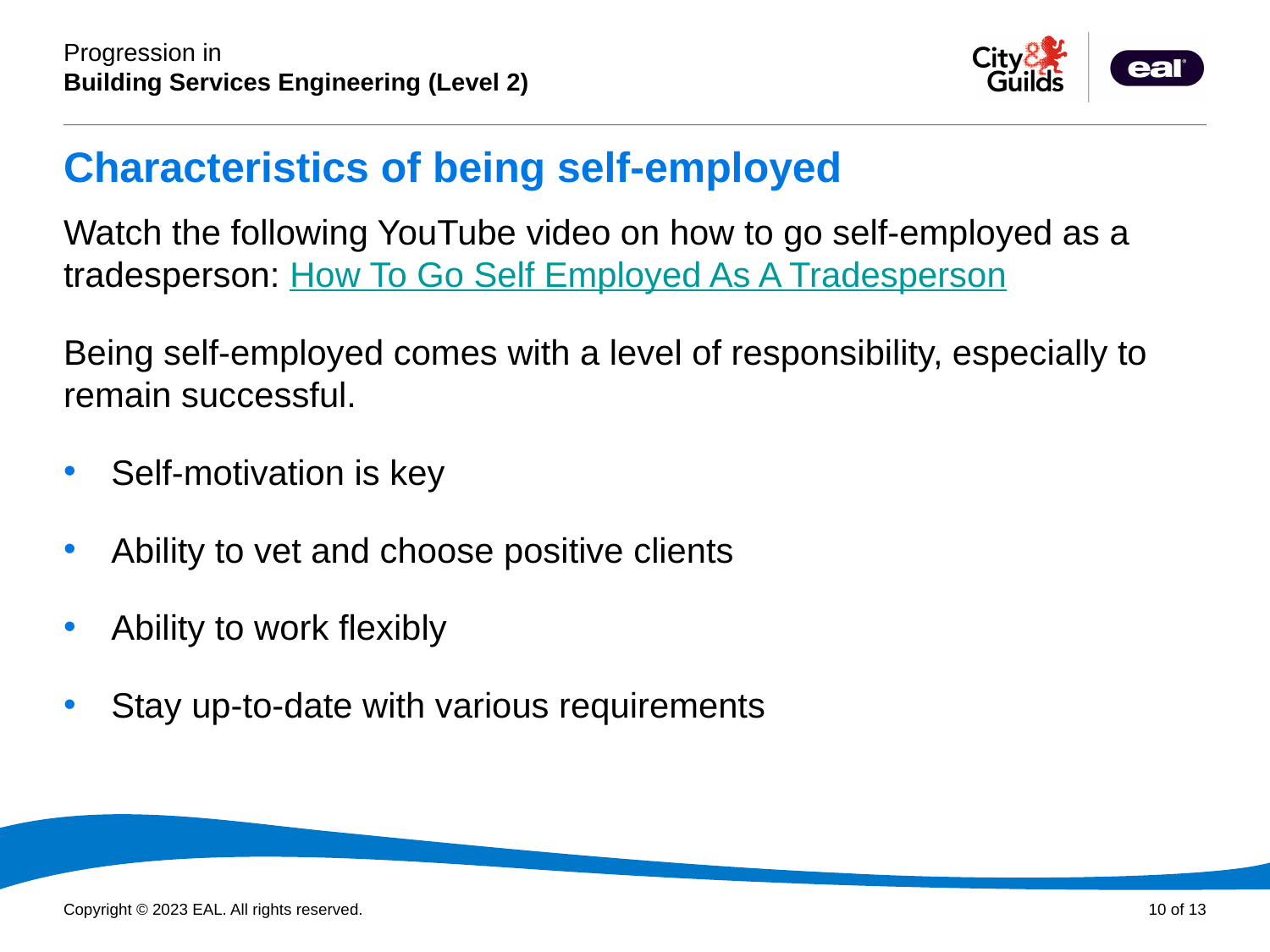

# Characteristics of being self-employed
Watch the following YouTube video on how to go self-employed as a tradesperson: How To Go Self Employed As A Tradesperson
Being self-employed comes with a level of responsibility, especially to remain successful.
Self-motivation is key
Ability to vet and choose positive clients
Ability to work flexibly
Stay up-to-date with various requirements